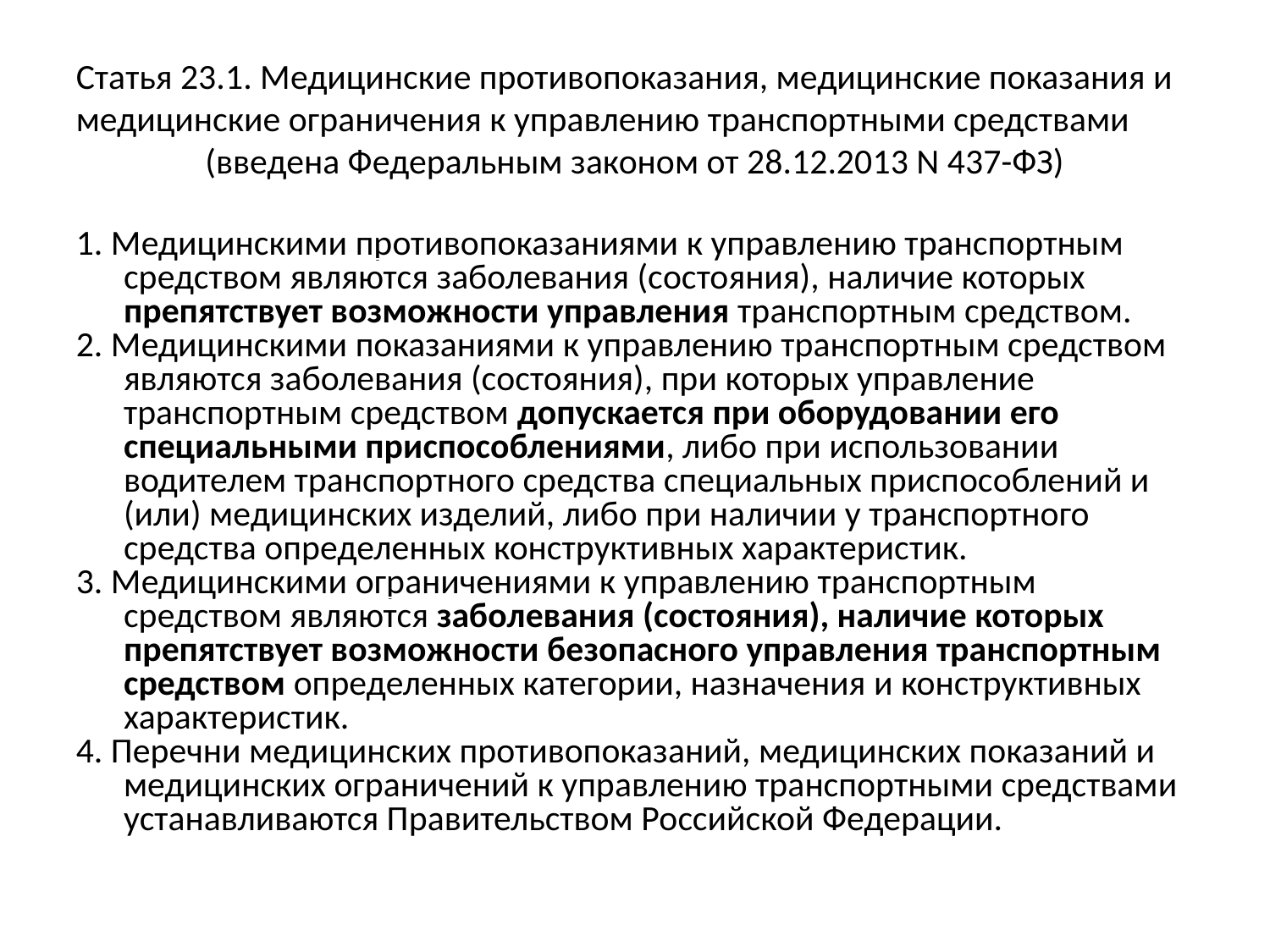

Статья 23.1. Медицинские противопоказания, медицинские показания и медицинские ограничения к управлению транспортными средствами
(введена Федеральным законом от 28.12.2013 N 437-ФЗ)
1. Медицинскими противопоказаниями к управлению транспортным средством являются заболевания (состояния), наличие которых препятствует возможности управления транспортным средством.
2. Медицинскими показаниями к управлению транспортным средством являются заболевания (состояния), при которых управление транспортным средством допускается при оборудовании его специальными приспособлениями, либо при использовании водителем транспортного средства специальных приспособлений и (или) медицинских изделий, либо при наличии у транспортного средства определенных конструктивных характеристик.
3. Медицинскими ограничениями к управлению транспортным средством являются заболевания (состояния), наличие которых препятствует возможности безопасного управления транспортным средством определенных категории, назначения и конструктивных характеристик.
4. Перечни медицинских противопоказаний, медицинских показаний и медицинских ограничений к управлению транспортными средствами устанавливаются Правительством Российской Федерации.